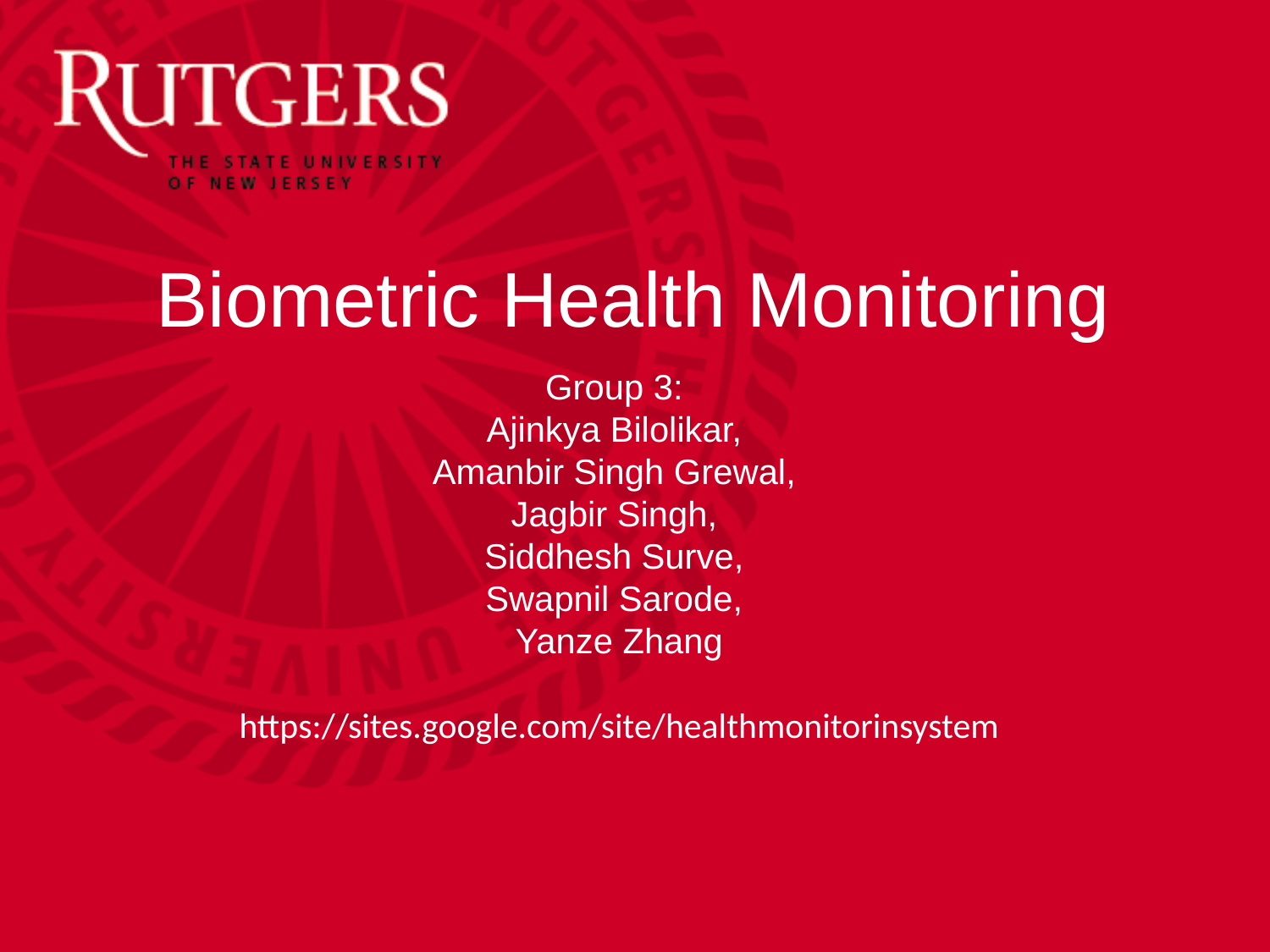

# Biometric Health Monitoring
Group 3:
Ajinkya Bilolikar,
Amanbir Singh Grewal,
Jagbir Singh,
Siddhesh Surve,
Swapnil Sarode,
Yanze Zhang

https://sites.google.com/site/healthmonitorinsystem